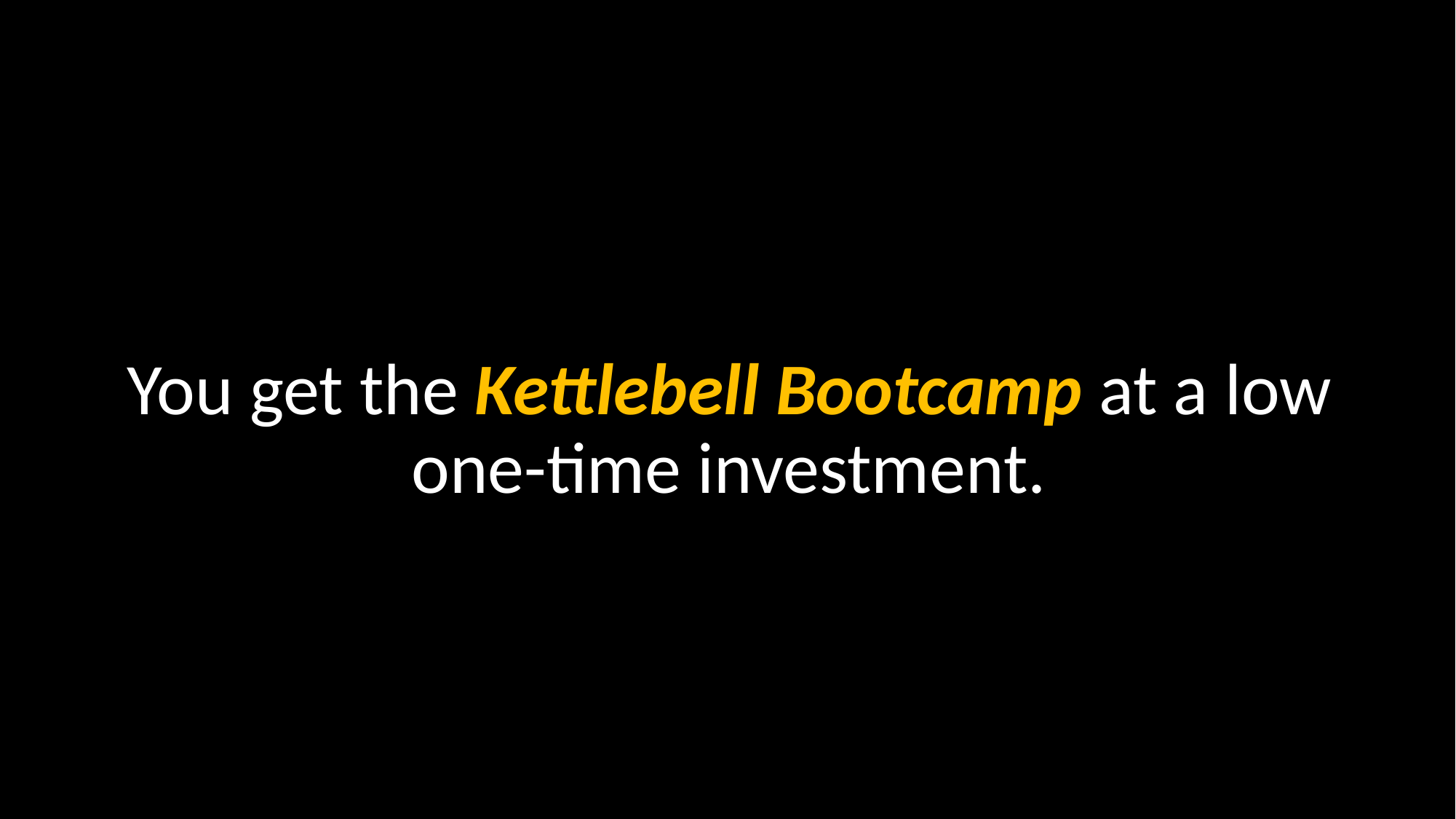

You get the Kettlebell Bootcamp at a low one-time investment.